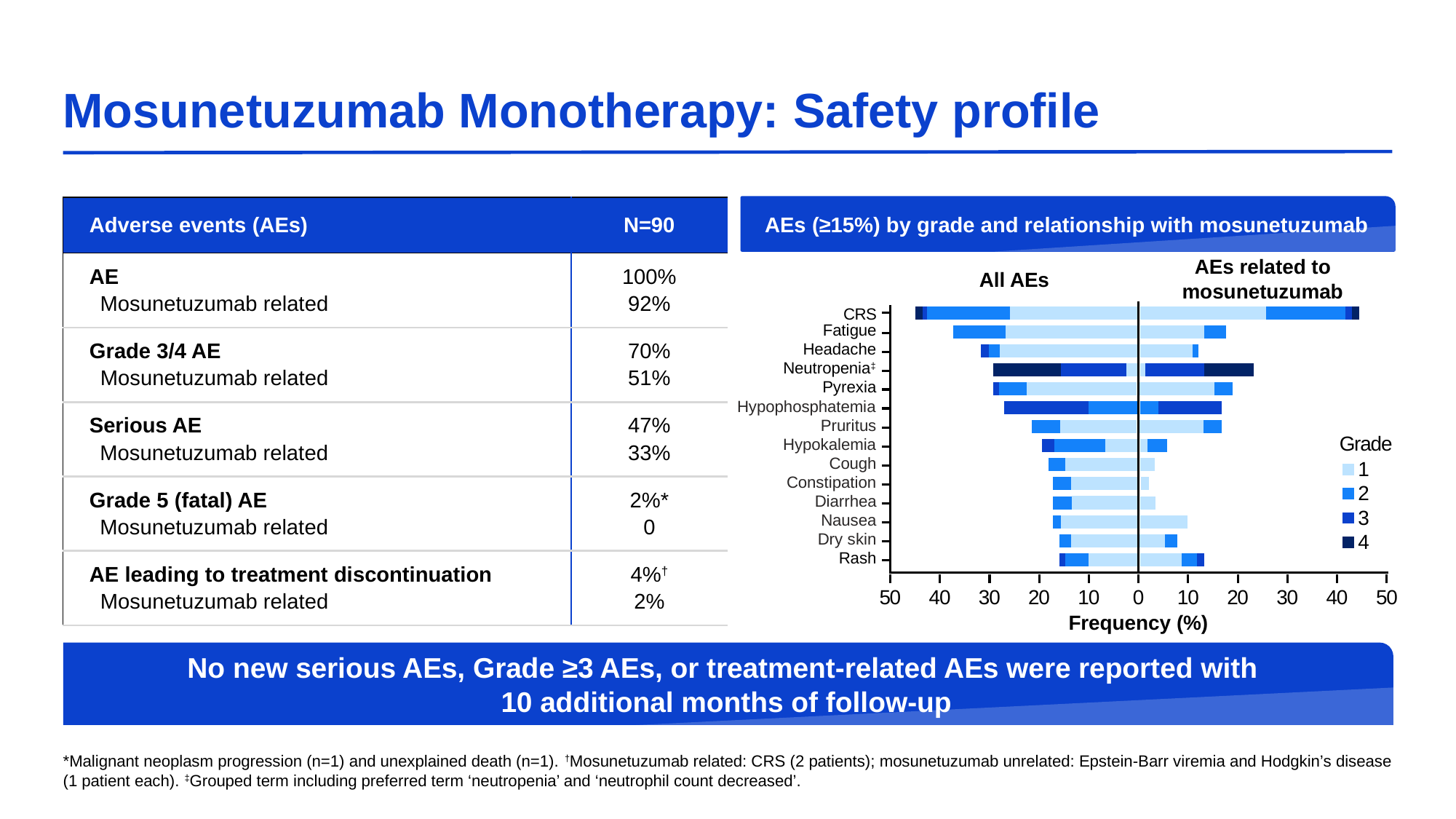

# Mosunetuzumab Monotherapy: Safety profile
| Adverse events (AEs) | N=90 |
| --- | --- |
| AE Mosunetuzumab related | 100% 92% |
| Grade 3/4 AE Mosunetuzumab related | 70% 51% |
| Serious AE Mosunetuzumab related | 47% 33% |
| Grade 5 (fatal) AE Mosunetuzumab related | 2%\* 0 |
| AE leading to treatment discontinuation Mosunetuzumab related | 4%† 2% |
AEs (≥15%) by grade and relationship with mosunetuzumab

AEs related to mosunetuzumab
All AEs

CRS
Fatigue
Headache
Neutropenia‡
Pyrexia
Hypophosphatemia
Pruritus
Grade
1
2
3
4

Hypokalemia
Cough
Constipation
Diarrhea
Nausea
Dry skin
Rash
50
40
30
20
10
0
10
20
30
40
50
Frequency (%)
No new serious AEs, Grade ≥3 AEs, or treatment-related AEs were reported with
10 additional months of follow-up

*Malignant neoplasm progression (n=1) and unexplained death (n=1). †Mosunetuzumab related: CRS (2 patients); mosunetuzumab unrelated: Epstein-Barr viremia and Hodgkin’s disease (1 patient each). ‡Grouped term including preferred term ‘neutropenia’ and ‘neutrophil count decreased’.